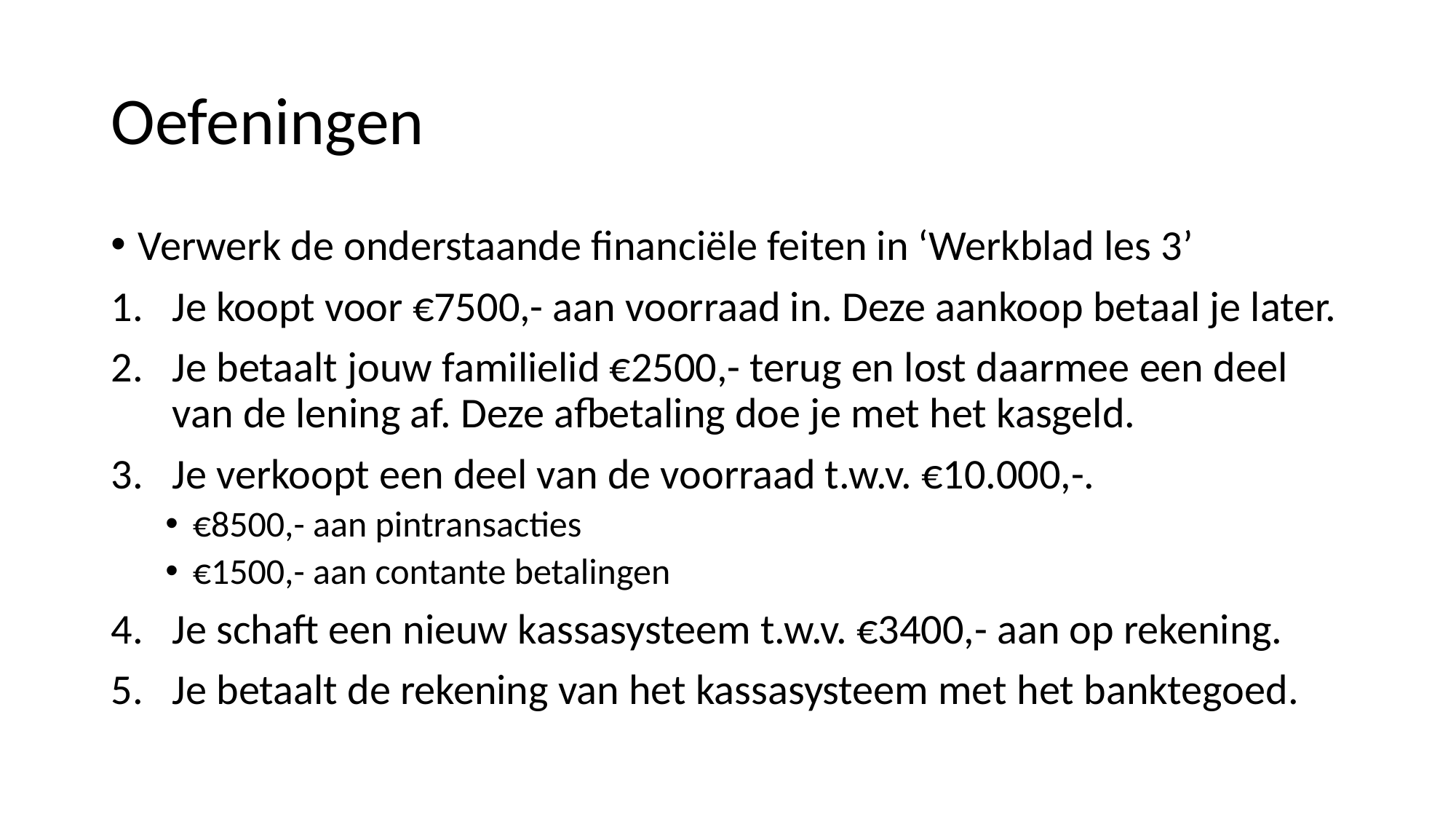

# Oefeningen
Verwerk de onderstaande financiële feiten in ‘Werkblad les 3’
Je koopt voor €7500,- aan voorraad in. Deze aankoop betaal je later.
Je betaalt jouw familielid €2500,- terug en lost daarmee een deel van de lening af. Deze afbetaling doe je met het kasgeld.
Je verkoopt een deel van de voorraad t.w.v. €10.000,-.
€8500,- aan pintransacties
€1500,- aan contante betalingen
Je schaft een nieuw kassasysteem t.w.v. €3400,- aan op rekening.
Je betaalt de rekening van het kassasysteem met het banktegoed.